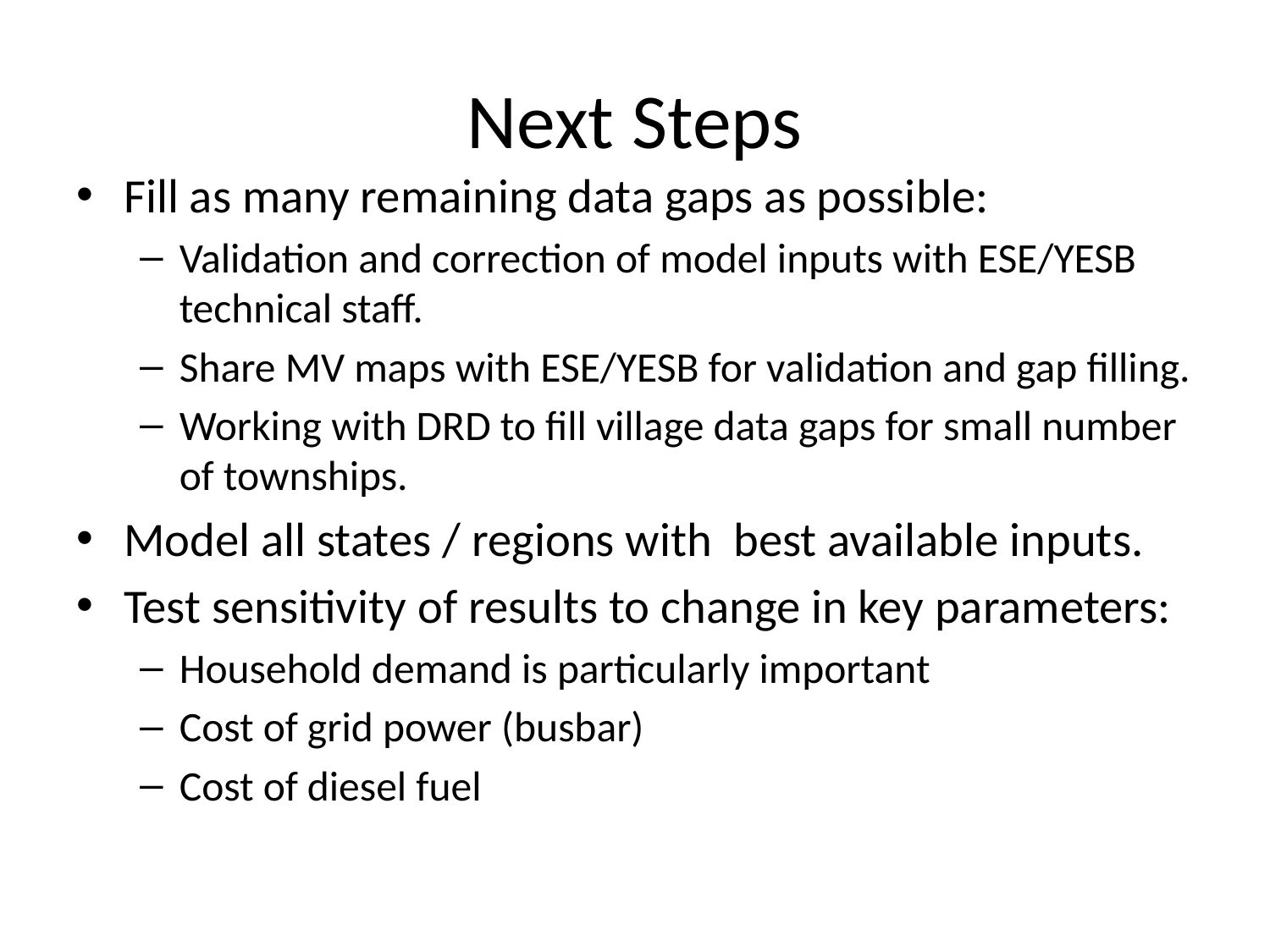

# Next Steps
Fill as many remaining data gaps as possible:
Validation and correction of model inputs with ESE/YESB technical staff.
Share MV maps with ESE/YESB for validation and gap filling.
Working with DRD to fill village data gaps for small number of townships.
Model all states / regions with  best available inputs.
Test sensitivity of results to change in key parameters:
Household demand is particularly important
Cost of grid power (busbar)
Cost of diesel fuel